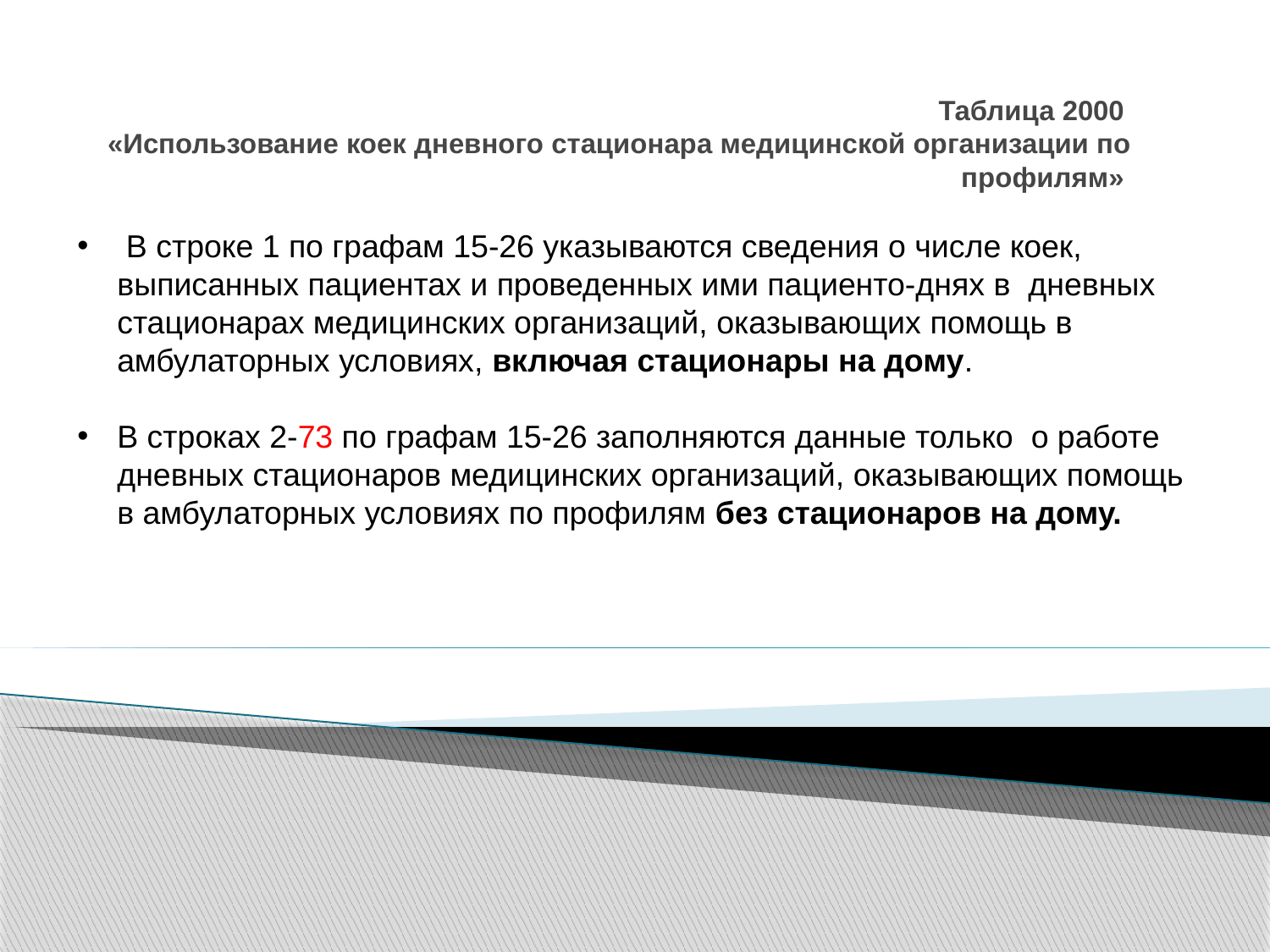

# Таблица 2000 «Использование коек дневного стационара медицинской организации по профилям»
 В строке 1 по графам 15-26 указываются сведения о числе коек,  выписанных пациентах и проведенных ими пациенто-днях в  дневных стационарах медицинских организаций, оказывающих помощь в амбулаторных условиях, включая стационары на дому.

В строках 2-73 по графам 15-26 заполняются данные только  о работе дневных стационаров медицинских организаций, оказывающих помощь в амбулаторных условиях по профилям без стационаров на дому.